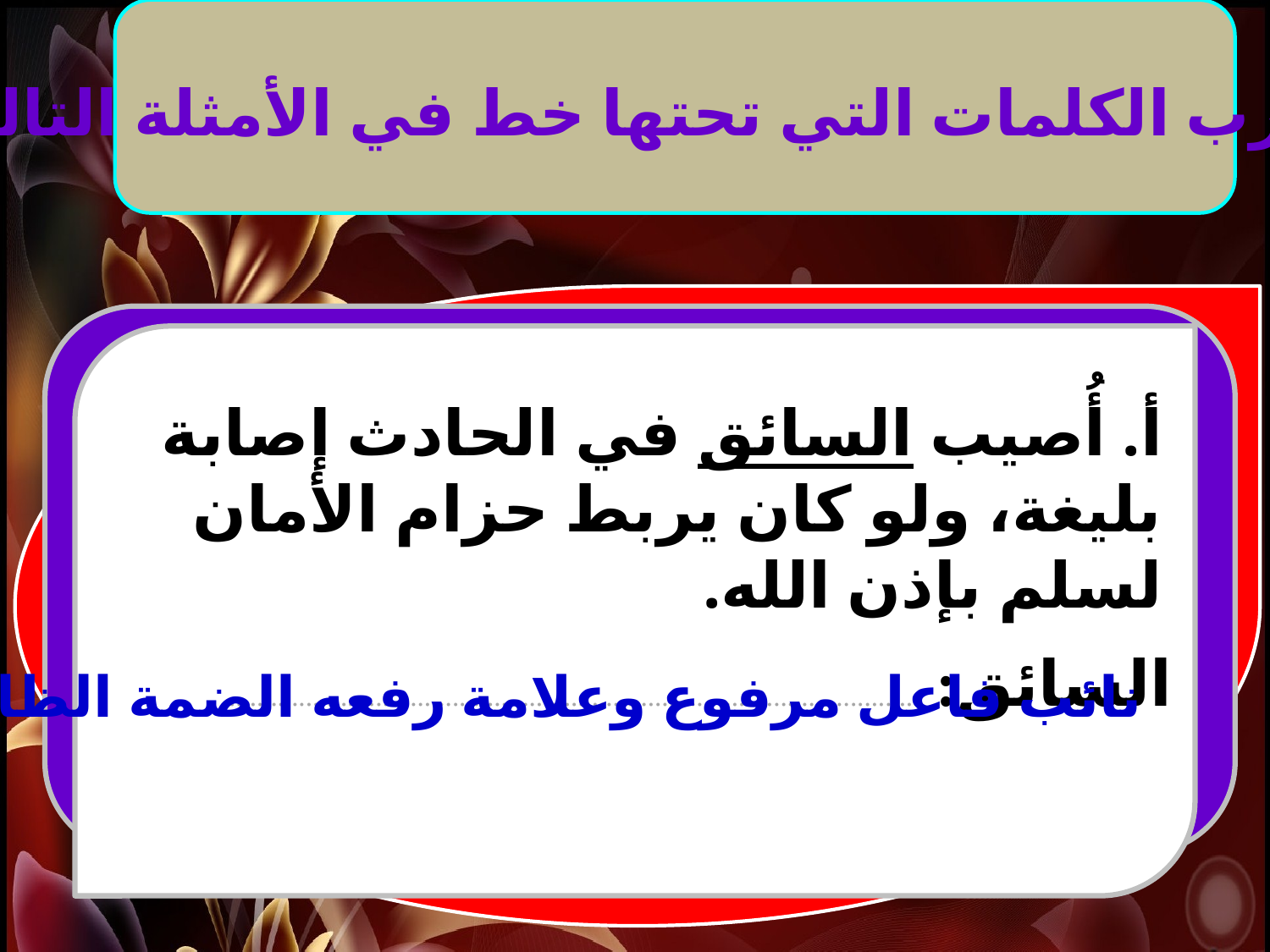

1- أعرب الكلمات التي تحتها خط في الأمثلة التالية

أ. أُصيب السائق في الحادث إصابة بليغة، ولو كان يربط حزام الأمان لسلم بإذن الله.
السائق: ...................................................................................................
نائب فاعل مرفوع وعلامة رفعه الضمة الظاهرة.